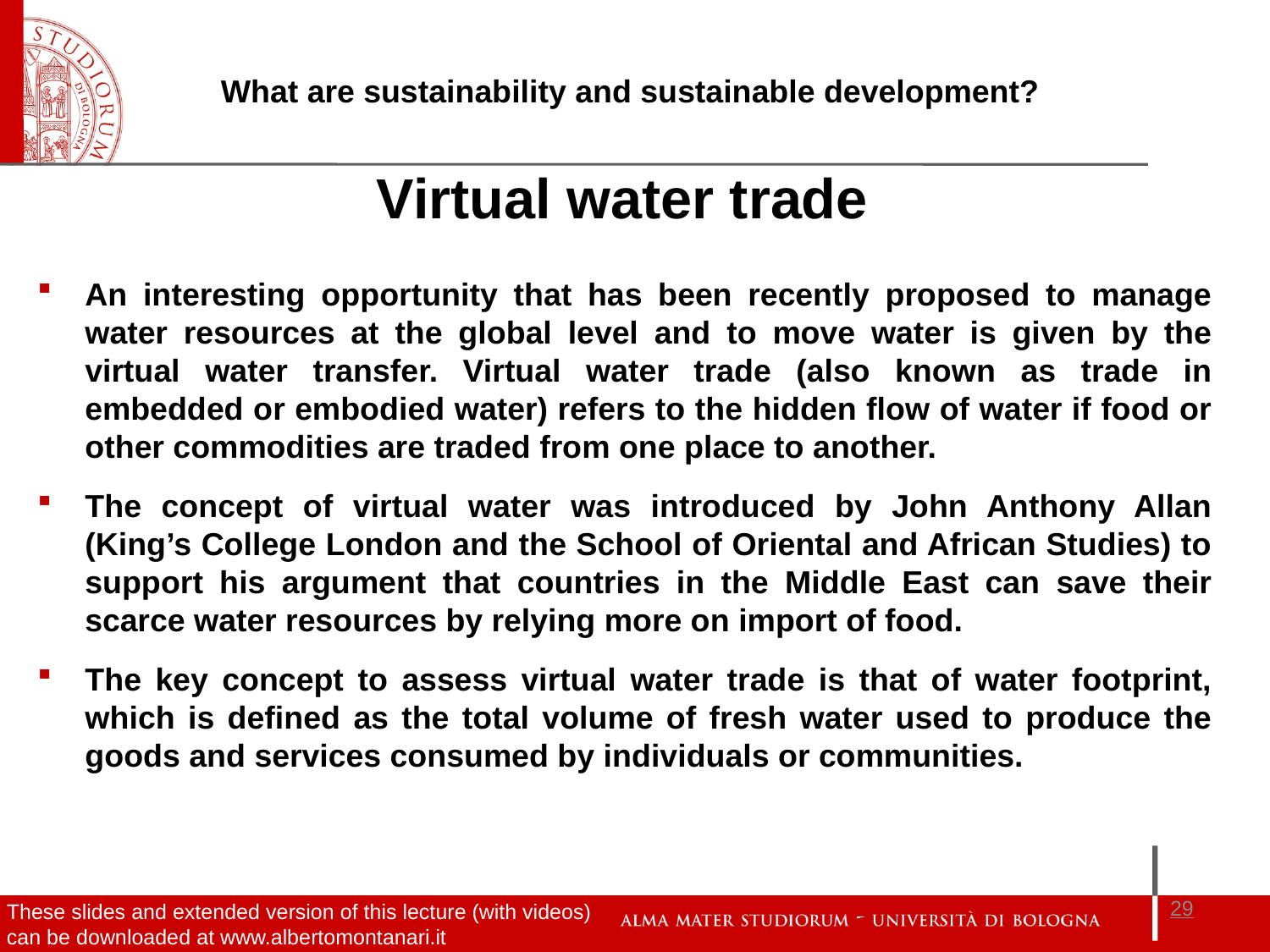

Virtual water trade
An interesting opportunity that has been recently proposed to manage water resources at the global level and to move water is given by the virtual water transfer. Virtual water trade (also known as trade in embedded or embodied water) refers to the hidden flow of water if food or other commodities are traded from one place to another.
The concept of virtual water was introduced by John Anthony Allan (King’s College London and the School of Oriental and African Studies) to support his argument that countries in the Middle East can save their scarce water resources by relying more on import of food.
The key concept to assess virtual water trade is that of water footprint, which is defined as the total volume of fresh water used to produce the goods and services consumed by individuals or communities.
29